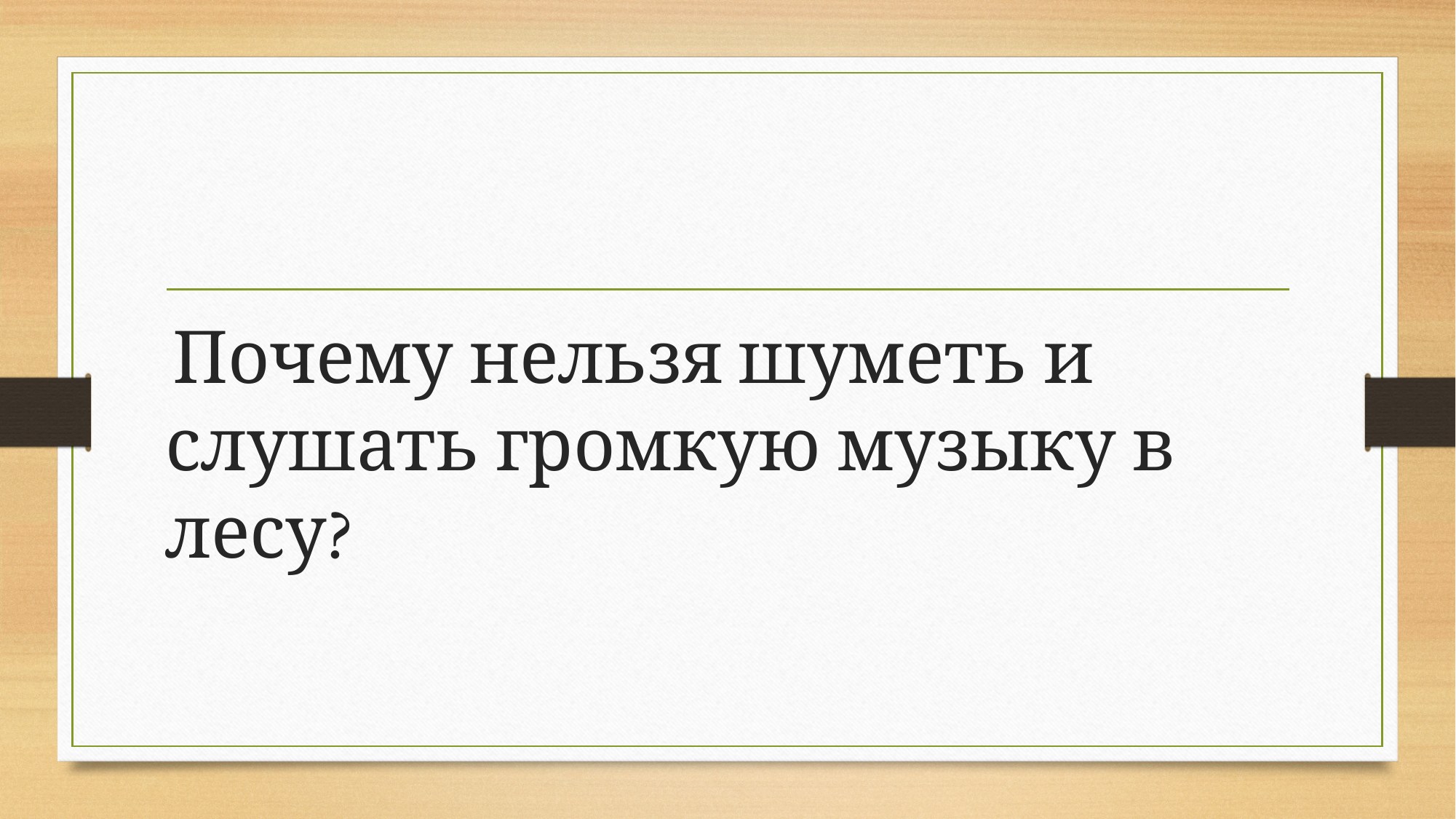

#
 Почему нельзя шуметь и слушать громкую музыку в лесу?